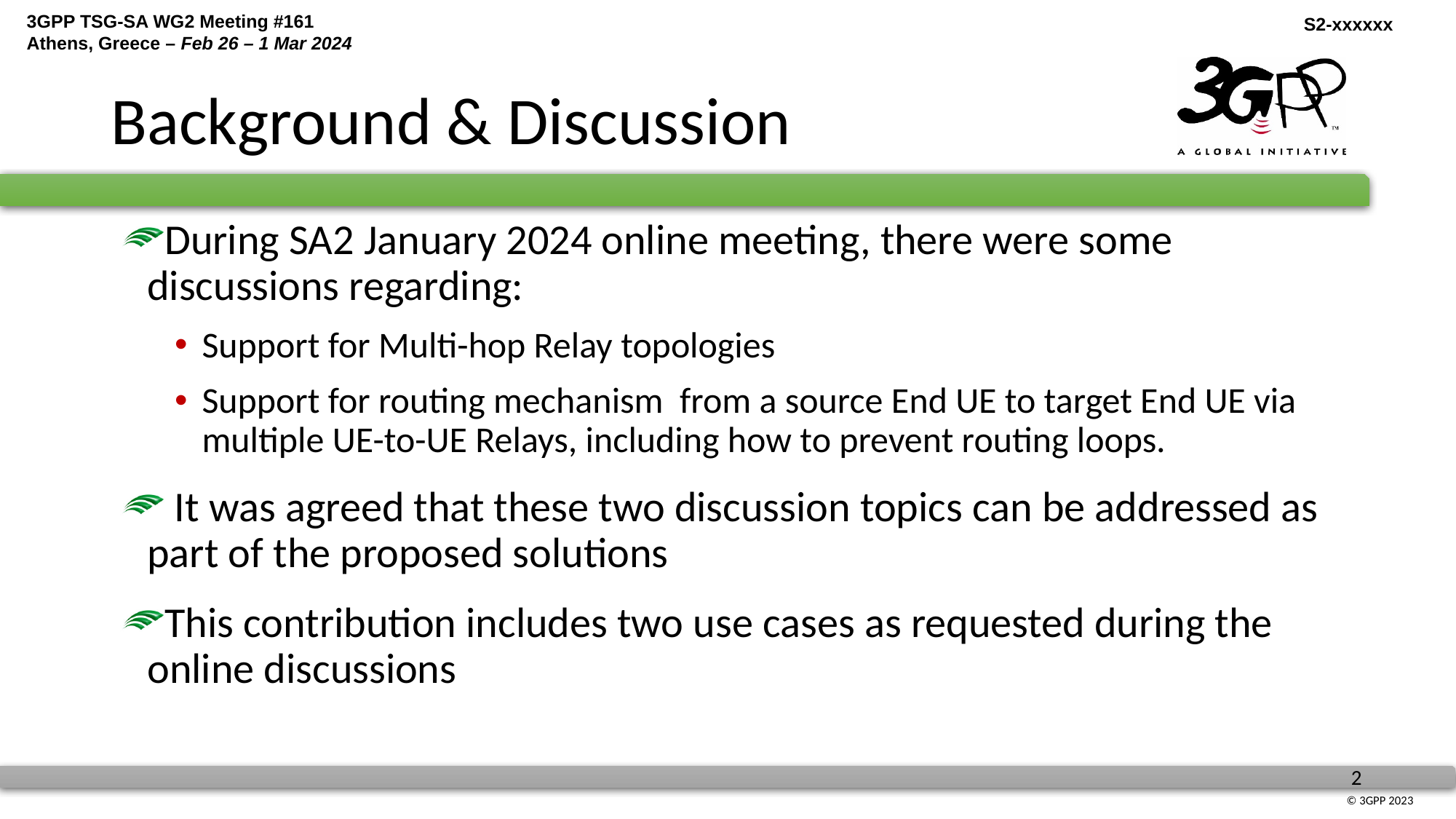

# Background & Discussion
During SA2 January 2024 online meeting, there were some discussions regarding:
Support for Multi-hop Relay topologies
Support for routing mechanism  from a source End UE to target End UE via multiple UE-to-UE Relays, including how to prevent routing loops.
 It was agreed that these two discussion topics can be addressed as part of the proposed solutions
This contribution includes two use cases as requested during the online discussions